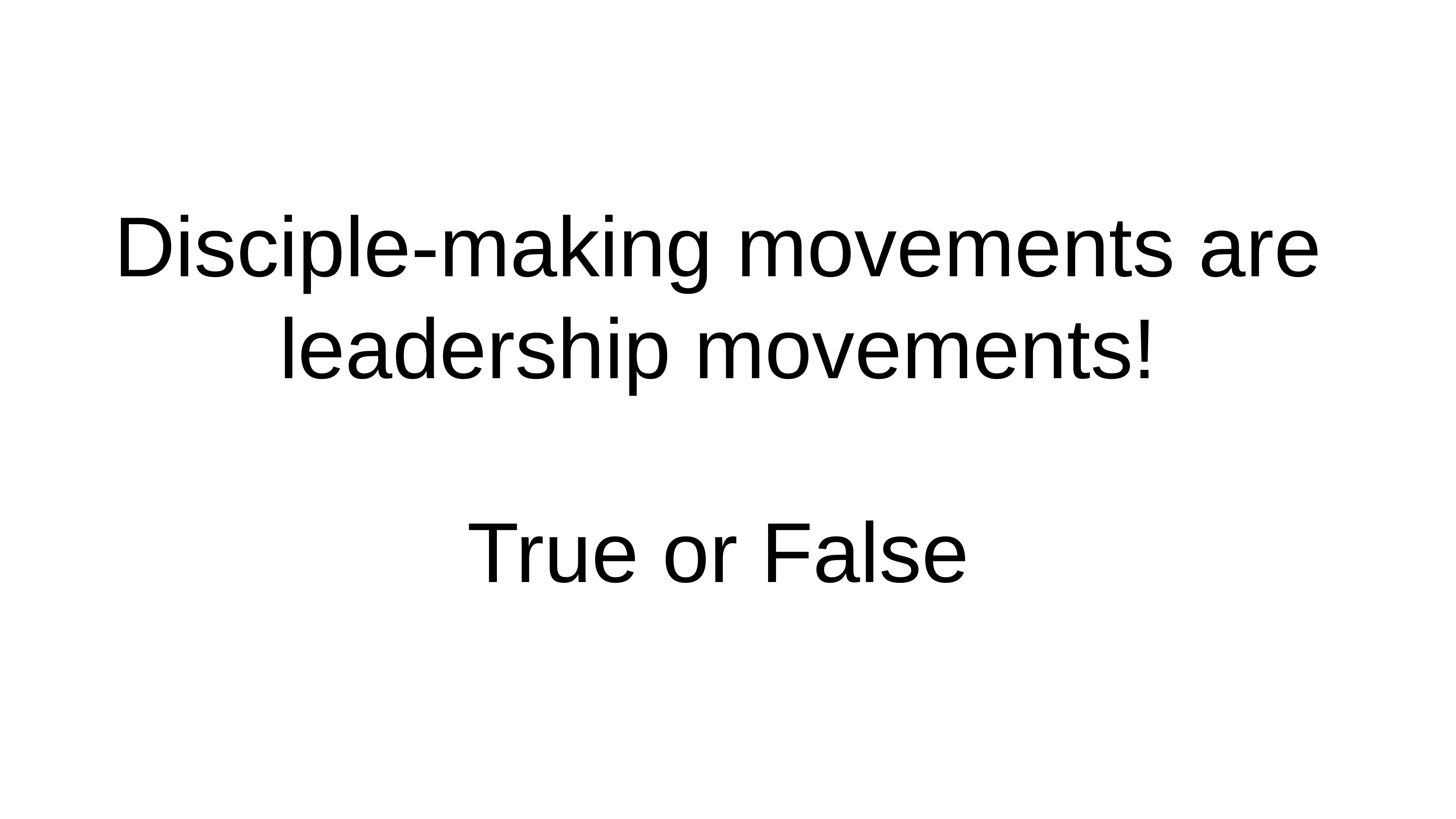

# Disciple-making movements are leadership movements!

True or False